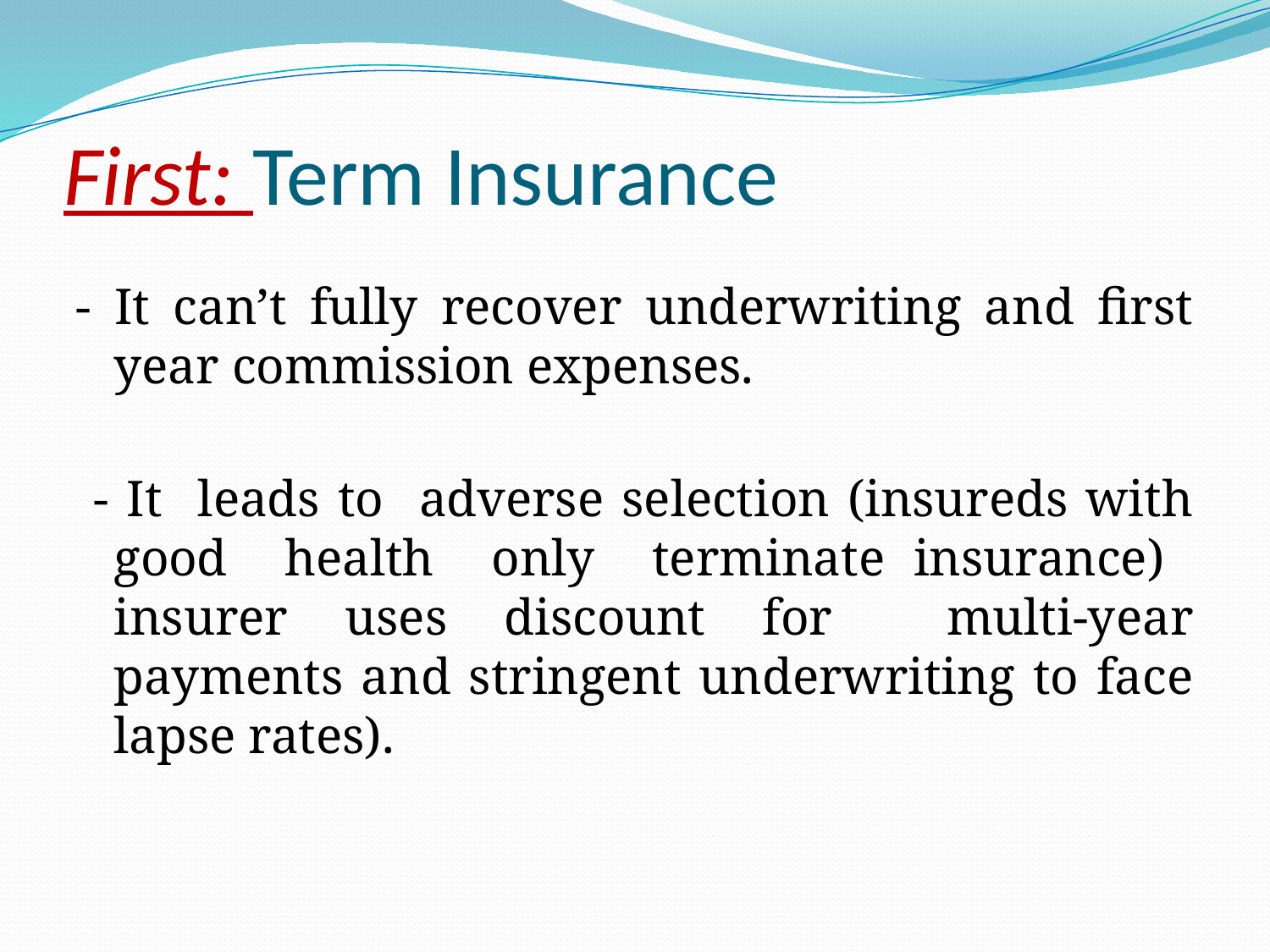

# First: Term Insurance
- It can’t fully recover underwriting and first year commission expenses.

 - It  leads to  adverse selection (insureds with good  health  only  terminate insurance)  insurer uses discount for  multi-year payments and stringent underwriting to face lapse rates).